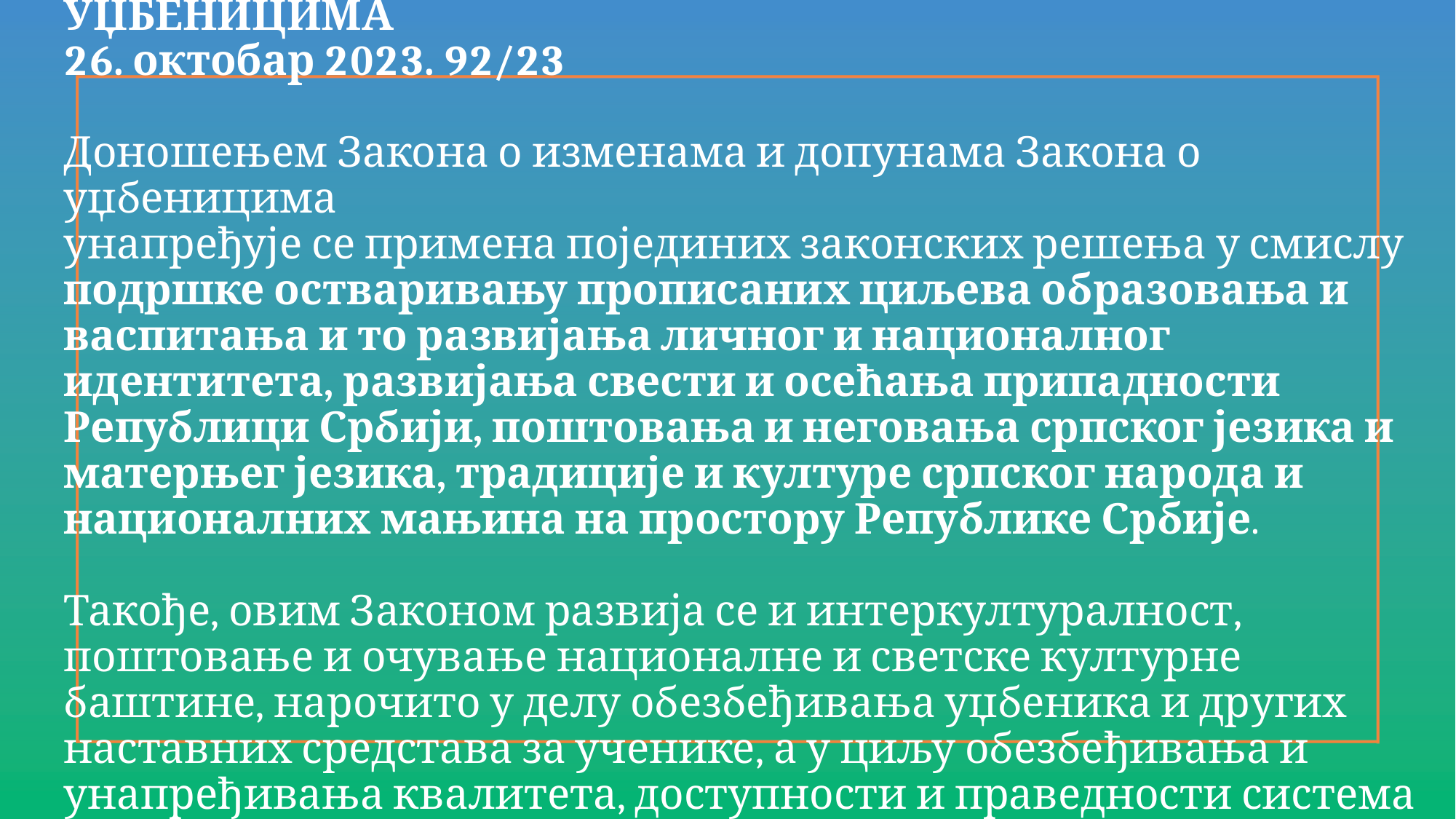

# ЗАКОН О ИЗМЕНАМА И ДОПУНАМА ЗАКОНА О УЏБЕНИЦИМА 26. октобар 2023. 92/23 Доношењем Закона о изменама и допунама Закона о уџбеницима унапређује се примена појединих законских решења у смислу подршке остваривању прописаних циљева образовања и васпитања и то развијања личног и националног идентитета, развијања свести и осећања припадности Републици Србији, поштовања и неговања српског језика и матерњег језика, традиције и културе српског народа и националних мањина на простору Републике Србије. Такође, овим Законом развија се и интеркултуралност, поштовање и очување националне и светске културне баштине, нарочито у делу обезбеђивања уџбеника и других наставних средстава за ученике, а у циљу обезбеђивања и унапређивања квалитета, доступности и праведности система образовања и васпитања.